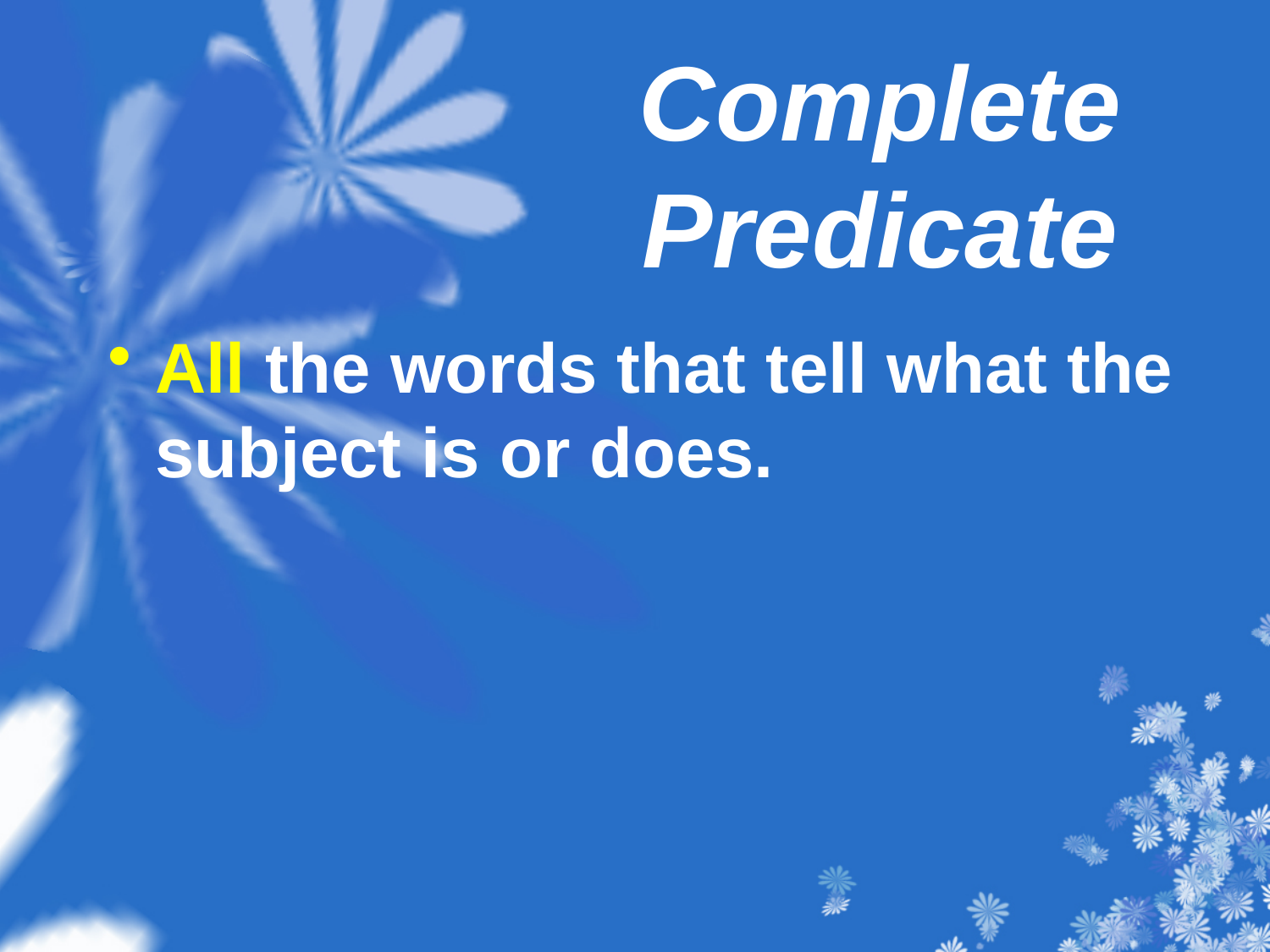

# Complete Predicate
All the words that tell what the subject is or does.